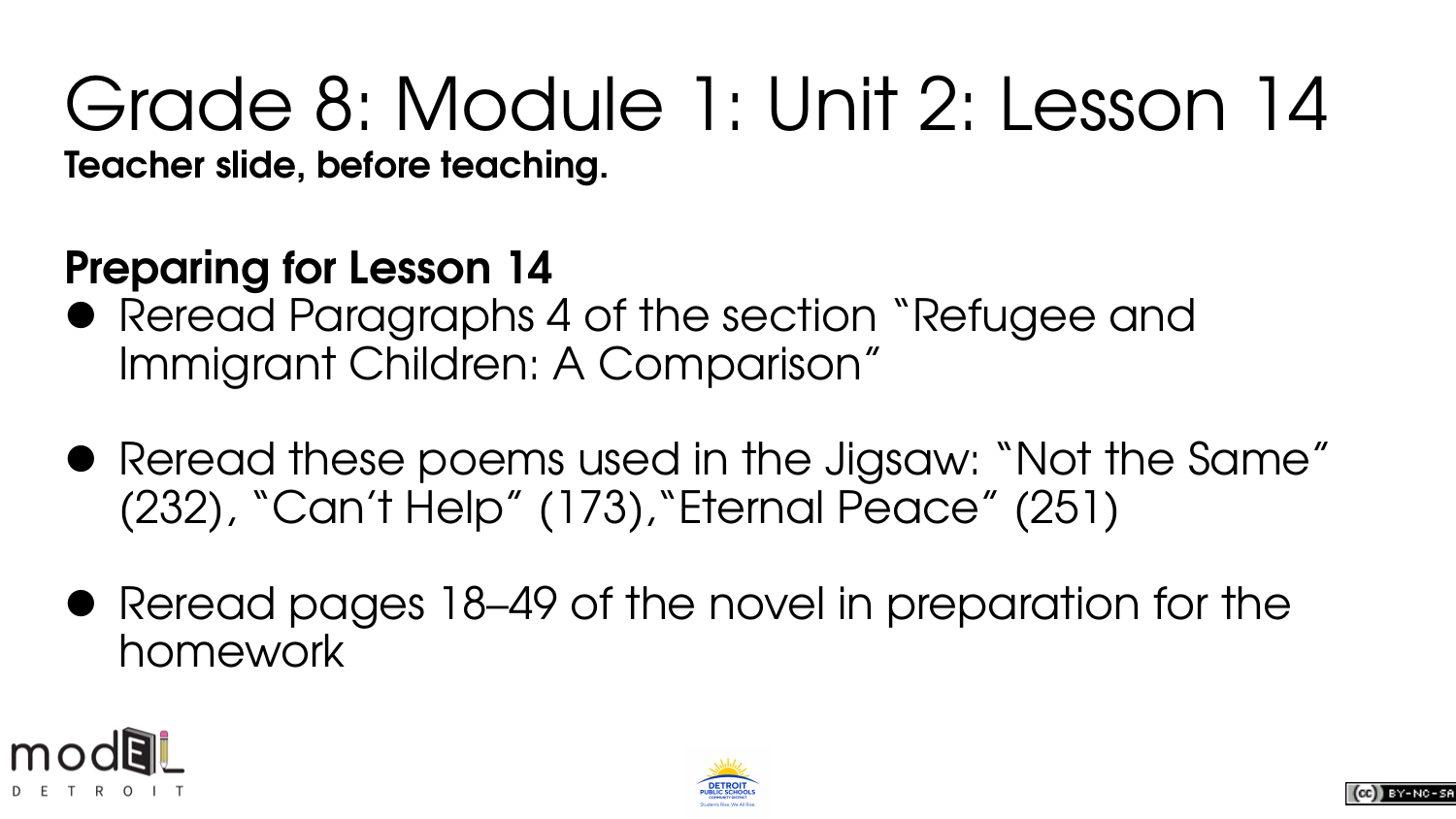

# Grade 8: Module 1: Unit 2: Lesson 14 Teacher slide, before teaching.
Preparing for Lesson 14
Reread Paragraphs 4 of the section “Refugee and Immigrant Children: A Comparison”
Reread these poems used in the Jigsaw: “Not the Same” (232), “Can’t Help” (173),“Eternal Peace” (251)

Reread pages 18–49 of the novel in preparation for the homework